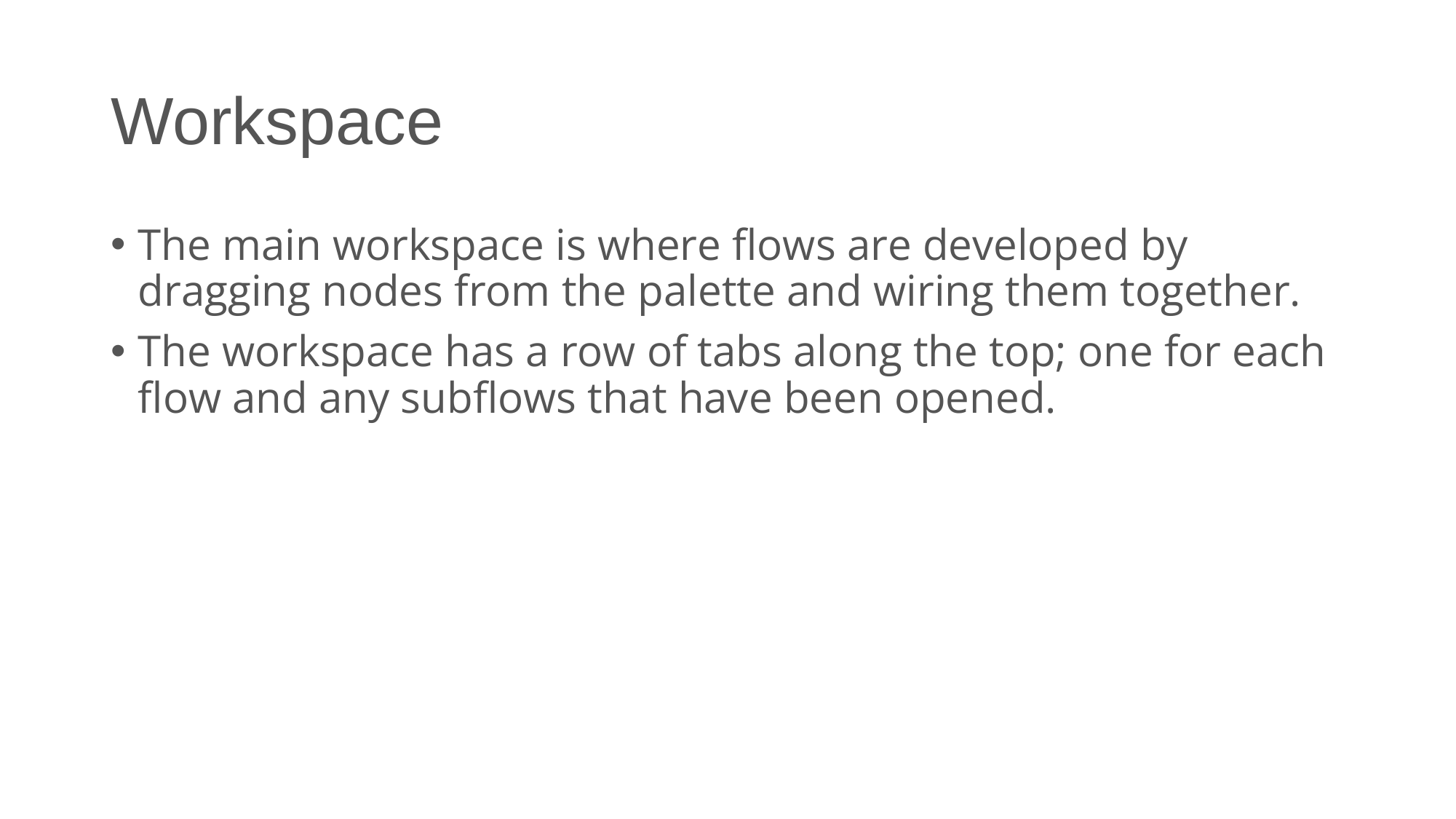

# Workspace
The main workspace is where flows are developed by dragging nodes from the palette and wiring them together.
The workspace has a row of tabs along the top; one for each flow and any subflows that have been opened.